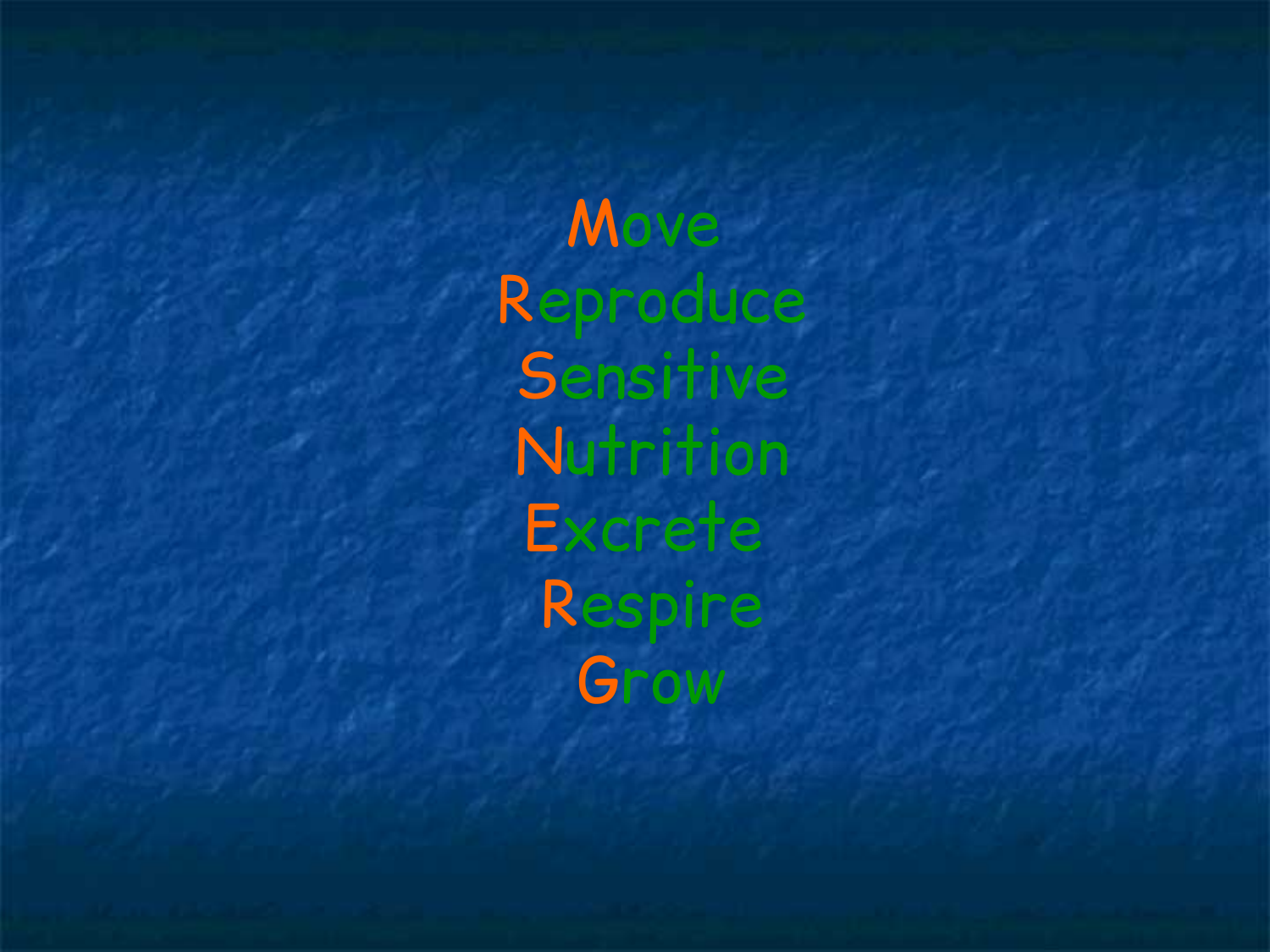

Move
 Reproduce
 Sensitive
 Nutrition
Excrete
 Respire
 Grow